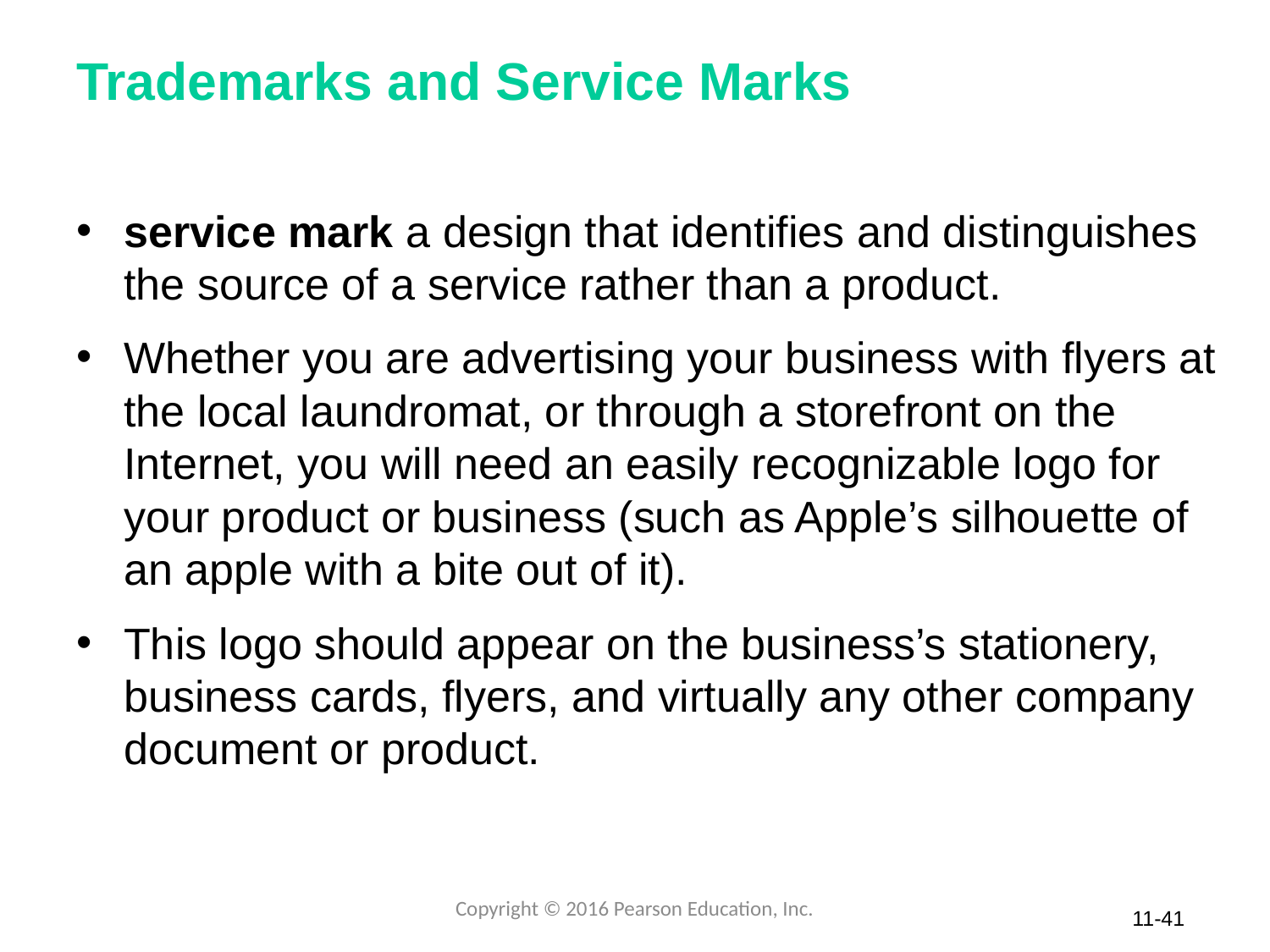

# Trademarks and Service Marks
service mark a design that identifies and distinguishes the source of a service rather than a product.

Whether you are advertising your business with flyers at the local laundromat, or through a storefront on the Internet, you will need an easily recognizable logo for your product or business (such as Apple’s silhouette of an apple with a bite out of it).

This logo should appear on the business’s stationery, business cards, flyers, and virtually any other company document or product.

Copyright © 2016 Pearson Education, Inc.